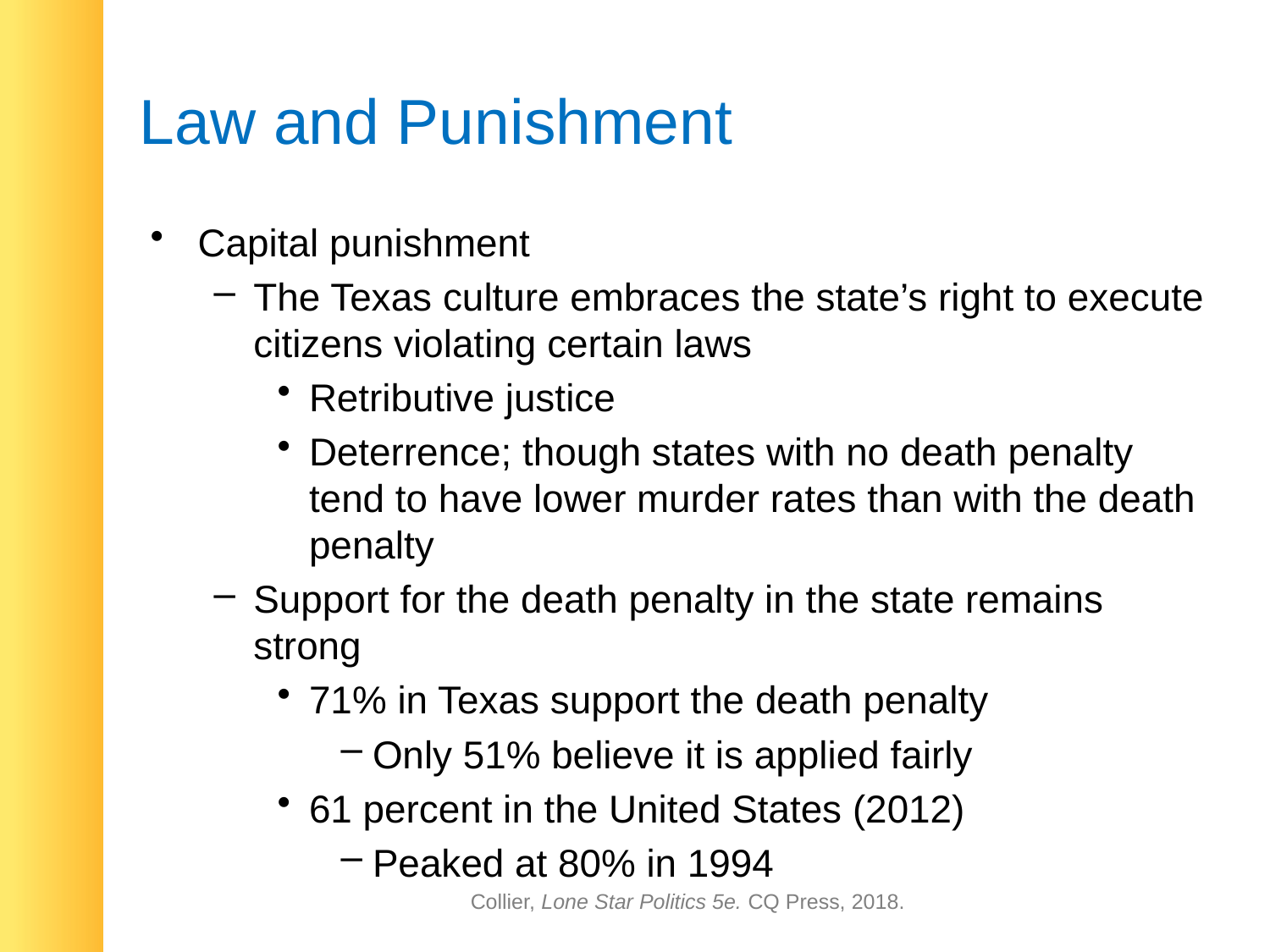

# Law and Punishment
Capital punishment
The Texas culture embraces the state’s right to execute citizens violating certain laws
Retributive justice
Deterrence; though states with no death penalty tend to have lower murder rates than with the death penalty
Support for the death penalty in the state remains strong
71% in Texas support the death penalty
Only 51% believe it is applied fairly
61 percent in the United States (2012)
Peaked at 80% in 1994

Collier, Lone Star Politics 5e. CQ Press, 2018.